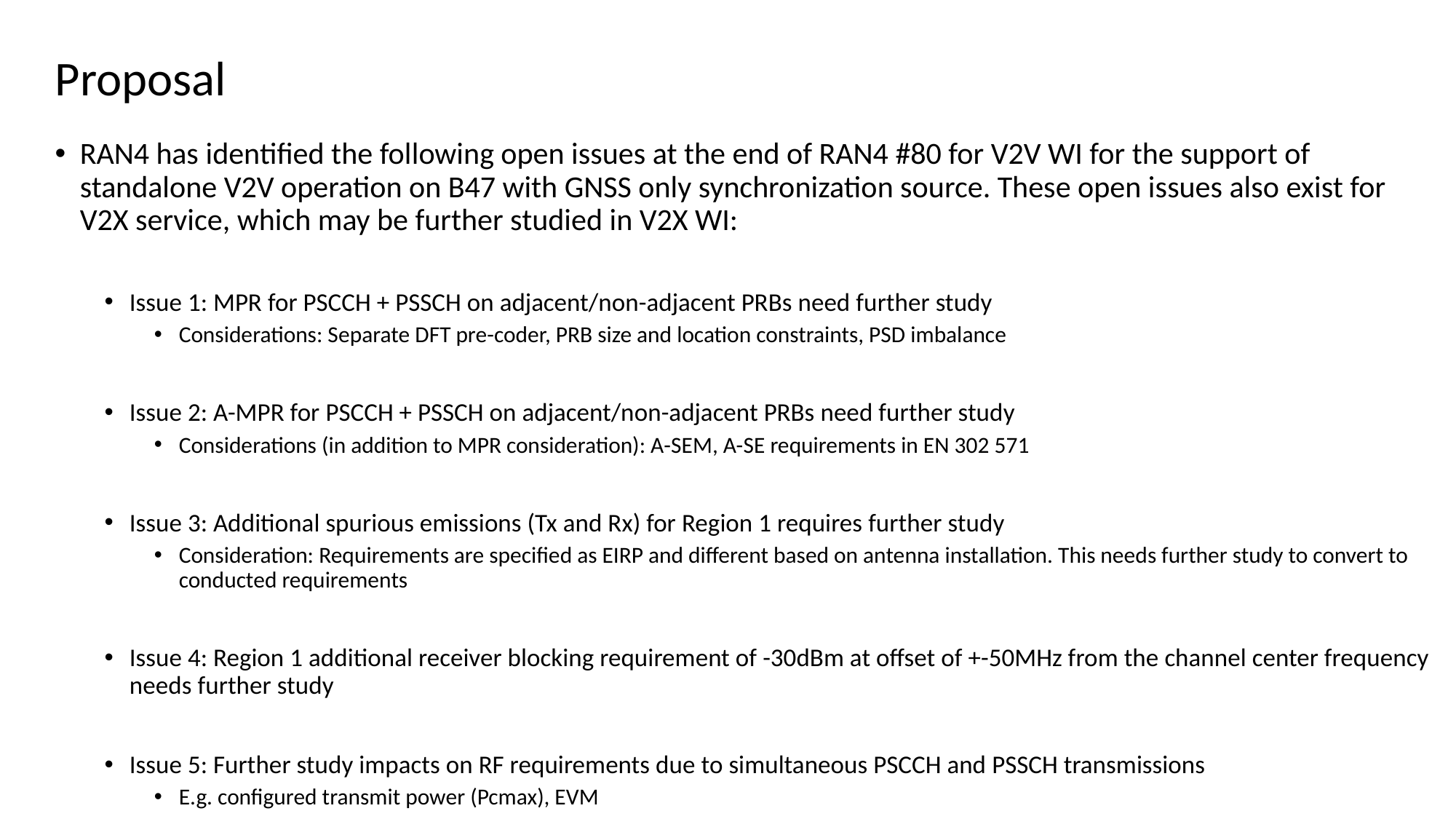

# Proposal
RAN4 has identified the following open issues at the end of RAN4 #80 for V2V WI for the support of standalone V2V operation on B47 with GNSS only synchronization source. These open issues also exist for V2X service, which may be further studied in V2X WI:

Issue 1: MPR for PSCCH + PSSCH on adjacent/non-adjacent PRBs need further study
Considerations: Separate DFT pre-coder, PRB size and location constraints, PSD imbalance

Issue 2: A-MPR for PSCCH + PSSCH on adjacent/non-adjacent PRBs need further study
Considerations (in addition to MPR consideration): A-SEM, A-SE requirements in EN 302 571

Issue 3: Additional spurious emissions (Tx and Rx) for Region 1 requires further study
Consideration: Requirements are specified as EIRP and different based on antenna installation. This needs further study to convert to conducted requirements

Issue 4: Region 1 additional receiver blocking requirement of -30dBm at offset of +-50MHz from the channel center frequency needs further study

Issue 5: Further study impacts on RF requirements due to simultaneous PSCCH and PSSCH transmissions
E.g. configured transmit power (Pcmax), EVM